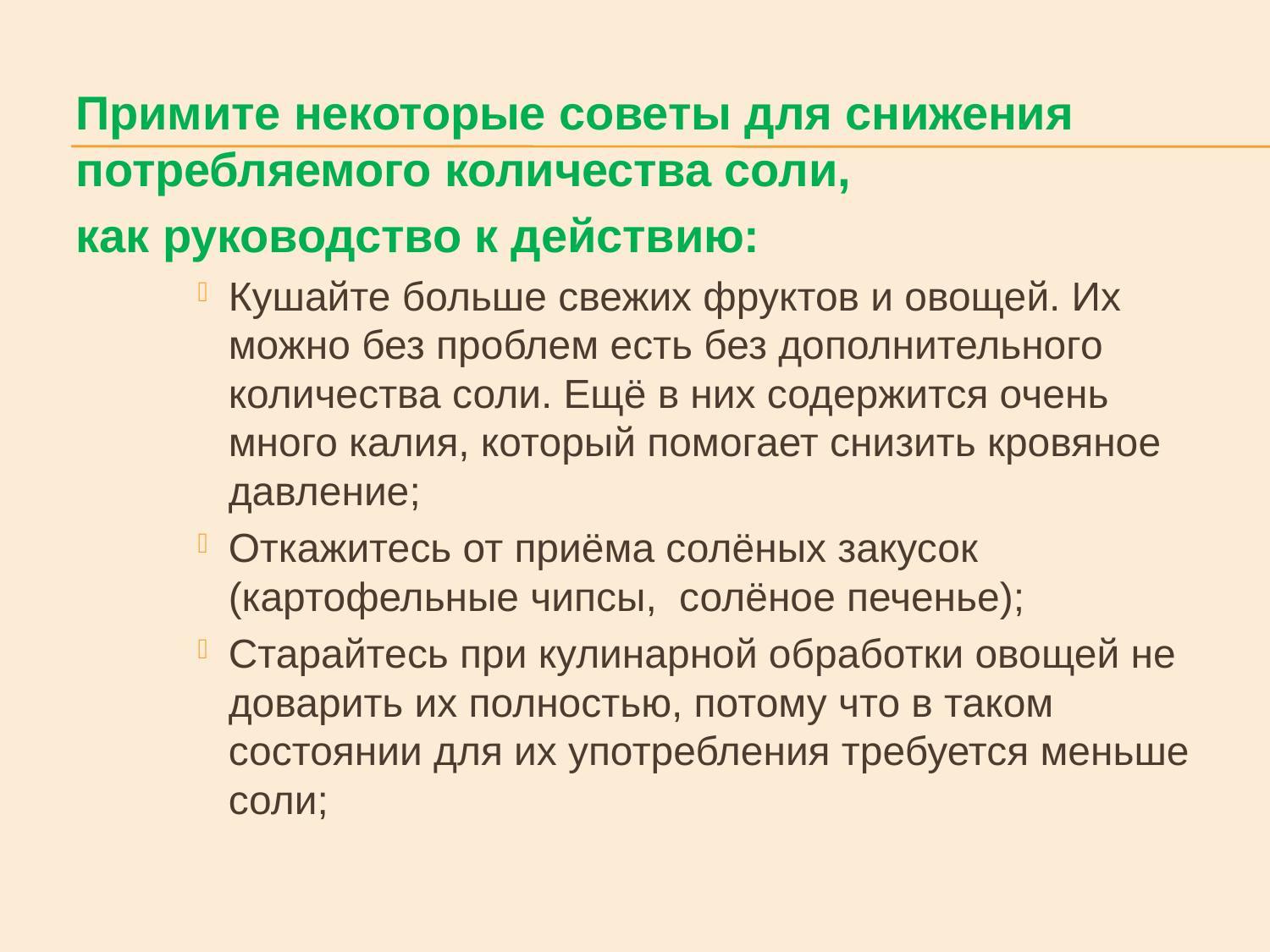

Примите некоторые советы для снижения потребляемого количества соли,
как руководство к действию:
Кушайте больше свежих фруктов и овощей. Их можно без проблем есть без дополнительного количества соли. Ещё в них содержится очень много калия, который помогает снизить кровяное давление;
Откажитесь от приёма солёных закусок (картофельные чипсы,  солёное печенье);
Старайтесь при кулинарной обработки овощей не доварить их полностью, потому что в таком состоянии для их употребления требуется меньше соли;